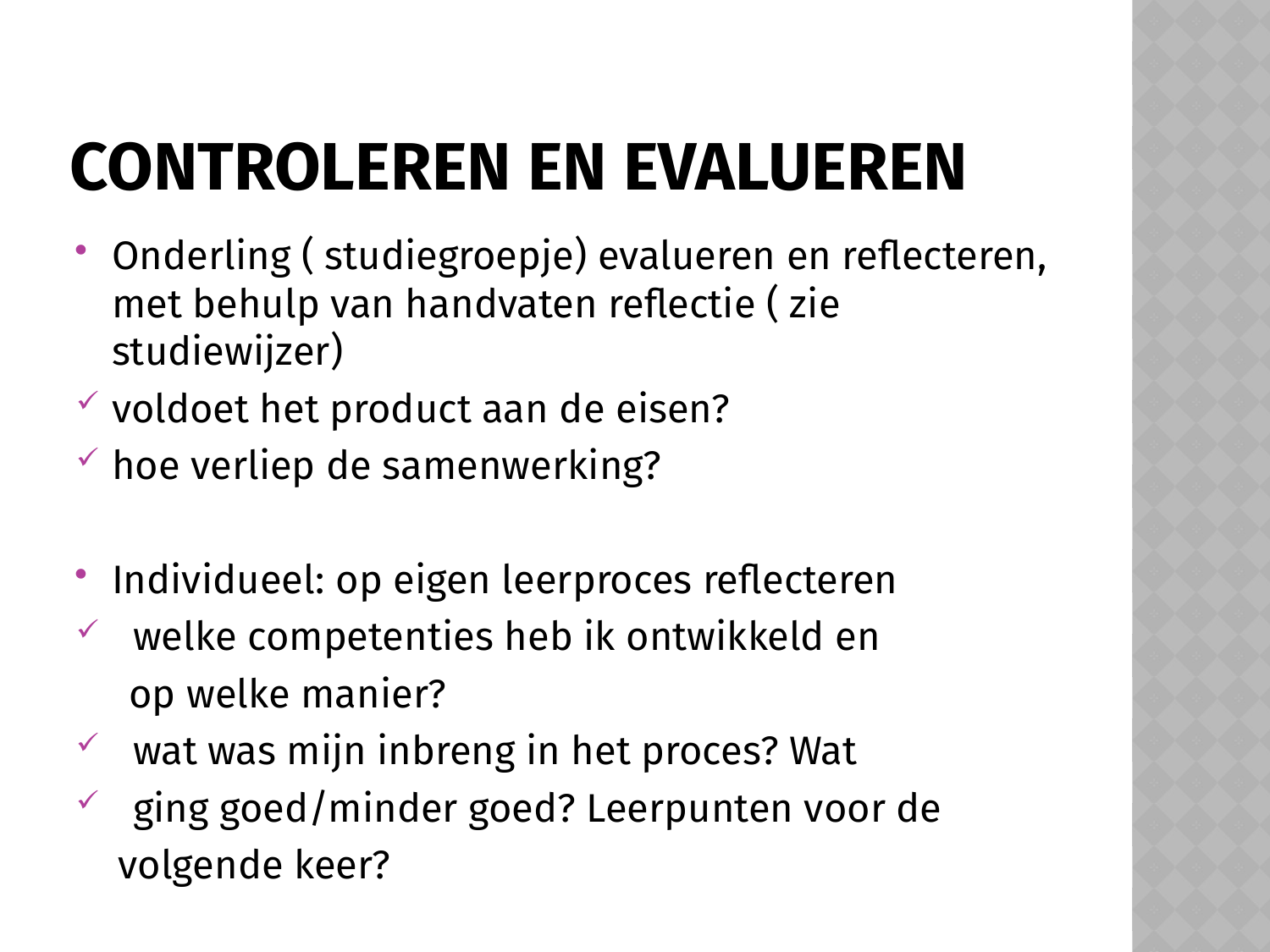

# Controleren en evalueren
Onderling ( studiegroepje) evalueren en reflecteren, met behulp van handvaten reflectie ( zie studiewijzer)
voldoet het product aan de eisen?
hoe verliep de samenwerking?

Individueel: op eigen leerproces reflecteren
  welke competenties heb ik ontwikkeld en
     op welke manier?
  wat was mijn inbreng in het proces? Wat
  ging goed/minder goed? Leerpunten voor de
    volgende keer?